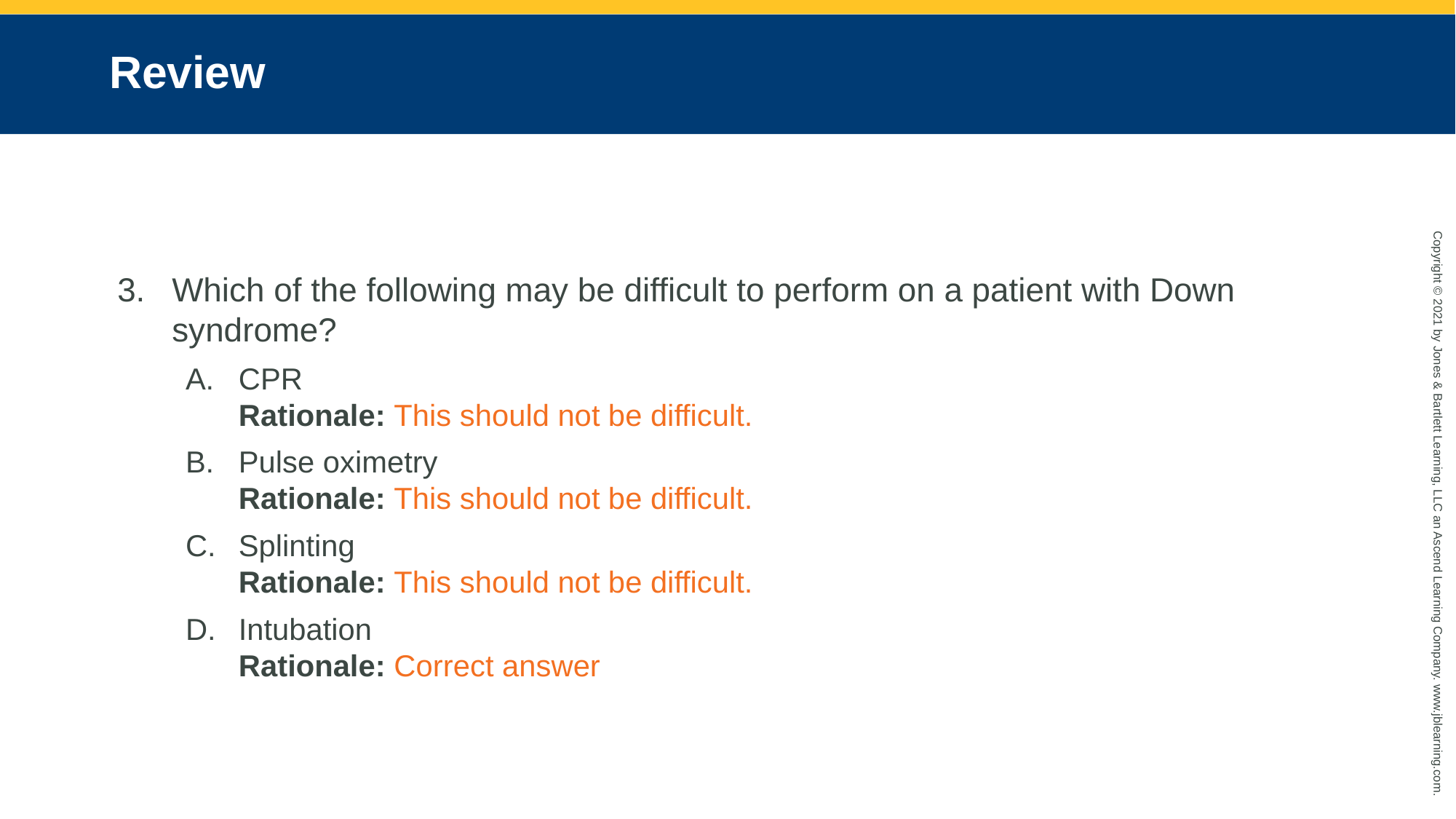

# Review
Which of the following may be difficult to perform on a patient with Down syndrome?
CPR
Rationale: This should not be difficult.
Pulse oximetry
Rationale: This should not be difficult.
Splinting
Rationale: This should not be difficult.
Intubation
Rationale: Correct answer